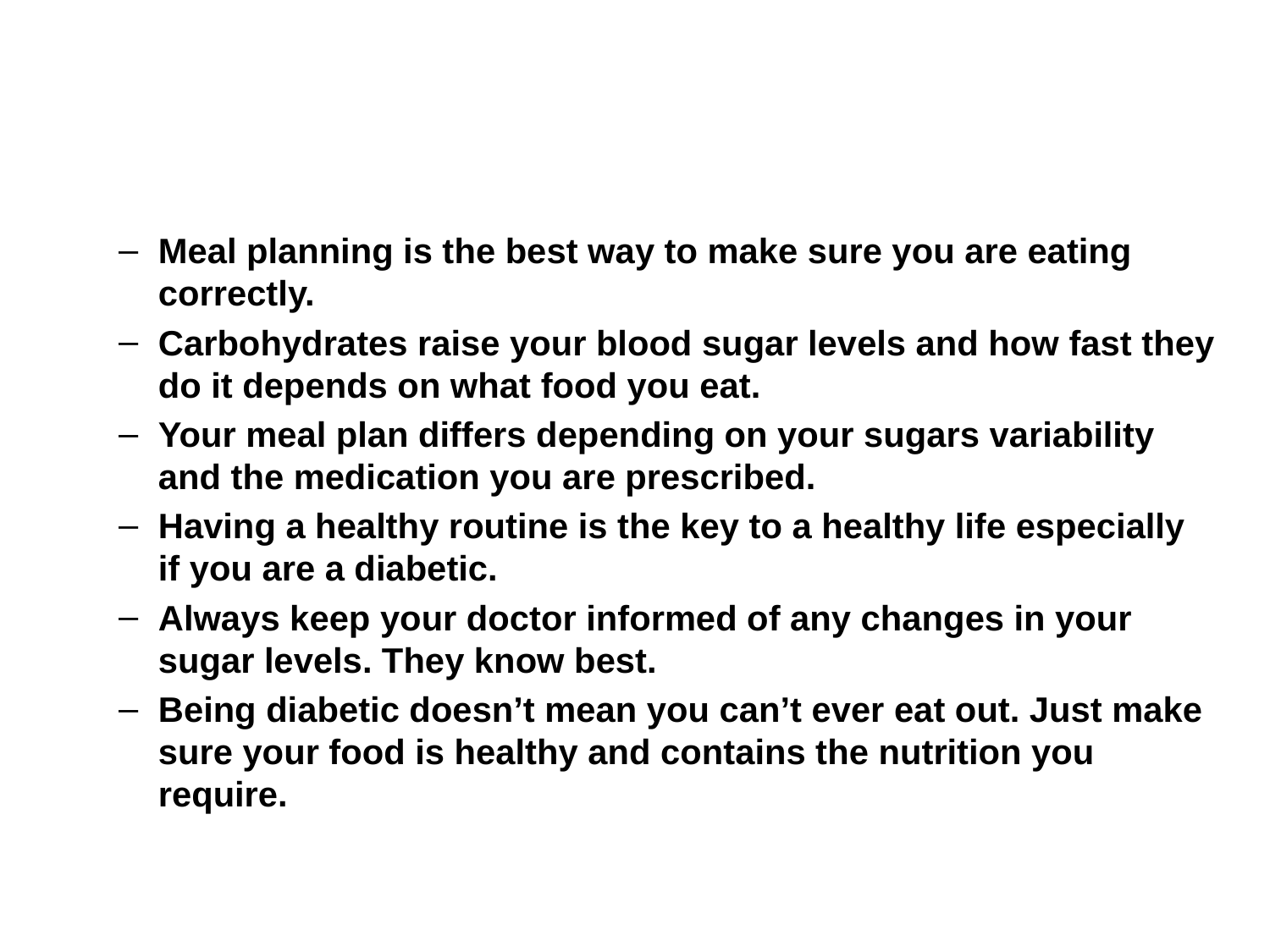

#
Meal planning is the best way to make sure you are eating correctly.
Carbohydrates raise your blood sugar levels and how fast they do it depends on what food you eat.
Your meal plan differs depending on your sugars variability and the medication you are prescribed.
Having a healthy routine is the key to a healthy life especially if you are a diabetic.
Always keep your doctor informed of any changes in your sugar levels. They know best.
Being diabetic doesn’t mean you can’t ever eat out. Just make sure your food is healthy and contains the nutrition you require.